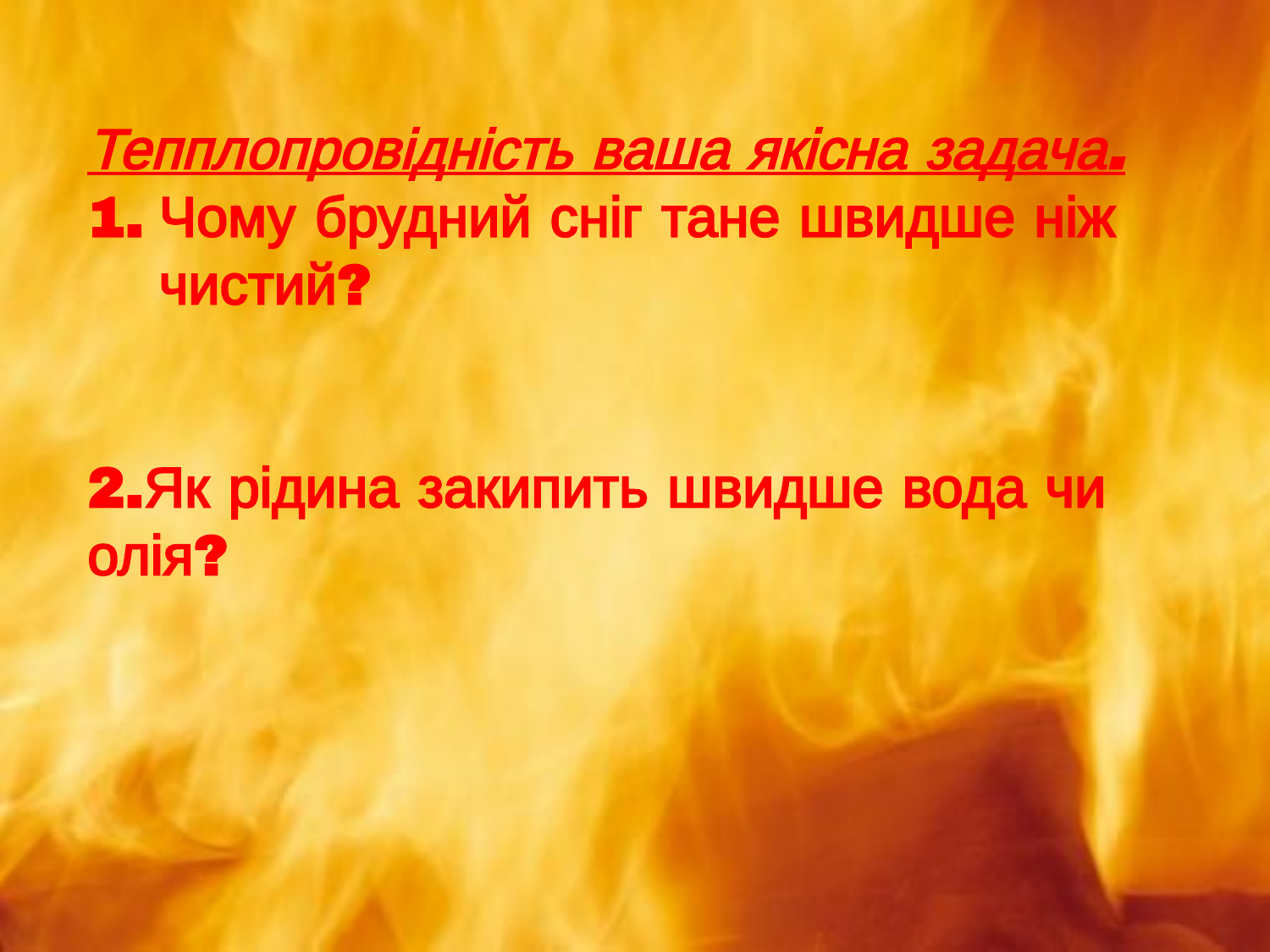

Тепплопровідність ваша якісна задача.
Чому брудний сніг тане швидше ніж чистий?

2.Як рідина закипить швидше вода чи олія?